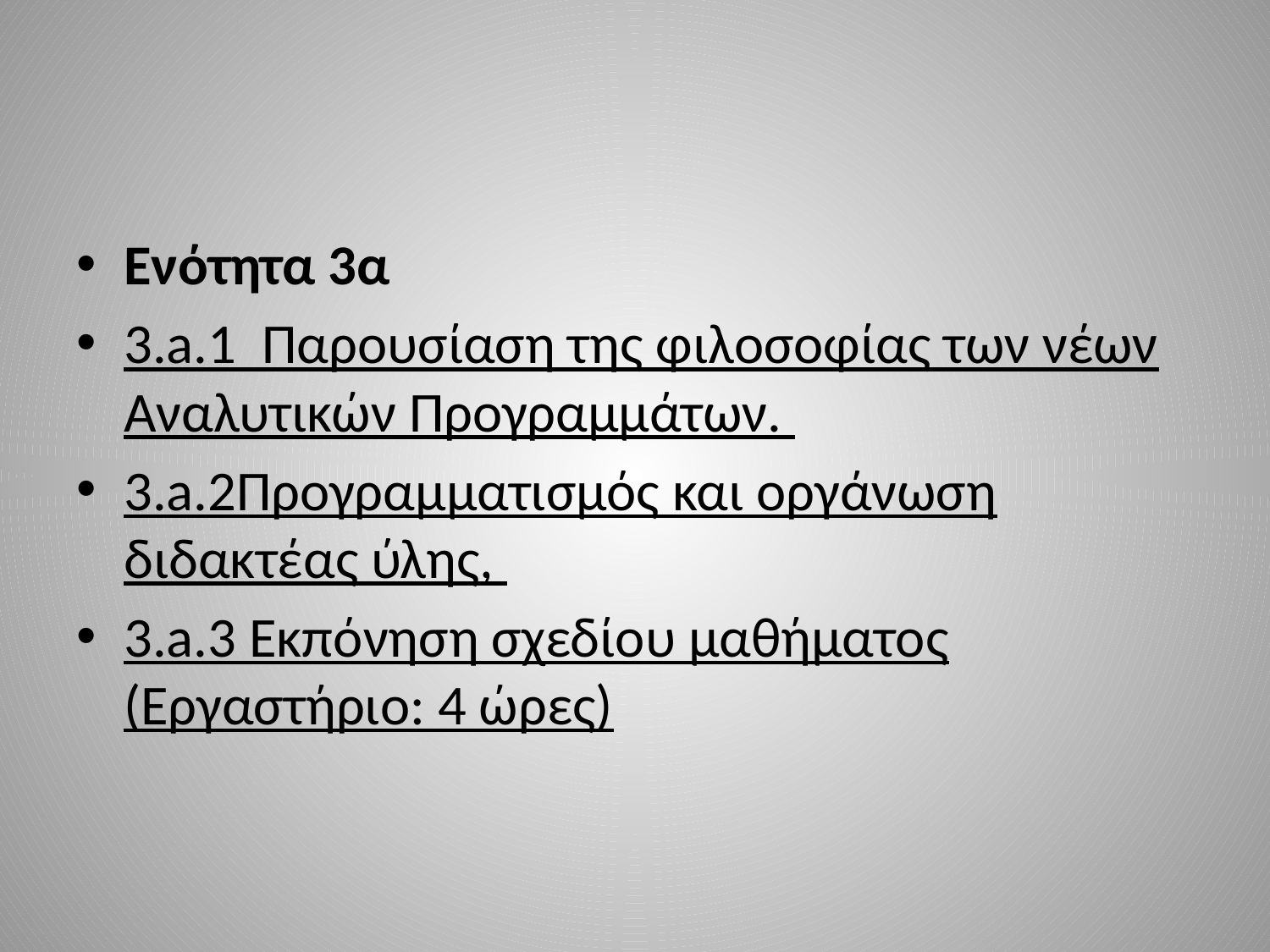

#
Ενότητα 3α
3.a.1  Παρουσίαση της φιλοσοφίας των νέων Αναλυτικών Προγραμμάτων.
3.a.2Προγραμματισμός και οργάνωση διδακτέας ύλης,
3.a.3 Eκπόνηση σχεδίου μαθήματος (Εργαστήριο: 4 ώρες)